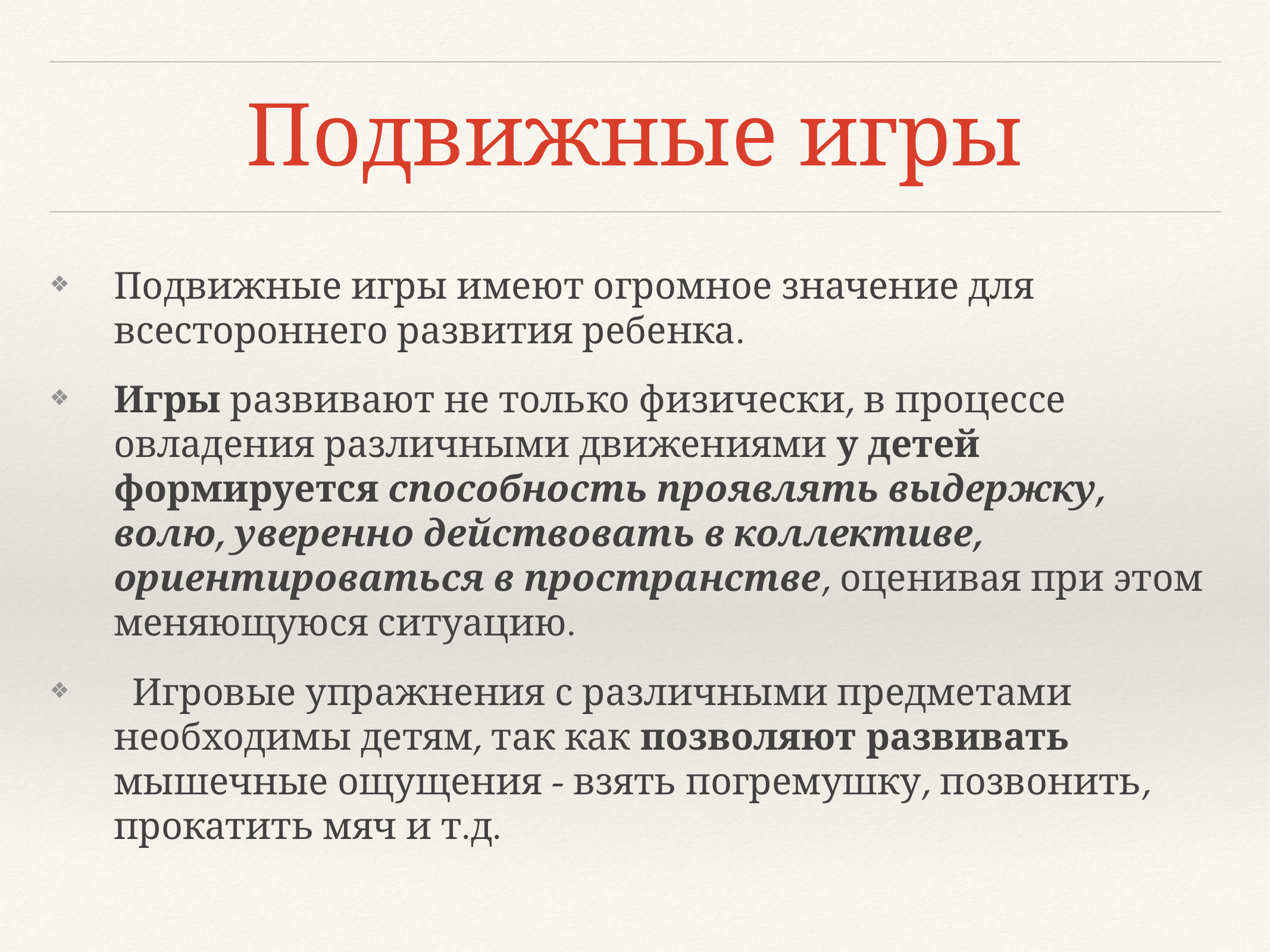

# Подвижные игры
Подвижные игры имеют огромное значение для всестороннего развития ребенка.
Игры развивают не только физически, в процессе овладения различными движениями у детей формируется способность проявлять выдержку, волю, уверенно действовать в коллективе, ориентироваться в пространстве, оценивая при этом меняющуюся ситуацию.
  Игровые упражнения с различными предметами необходимы детям, так как позволяют развивать мышечные ощущения - взять погремушку, позвонить, прокатить мяч и т.д.